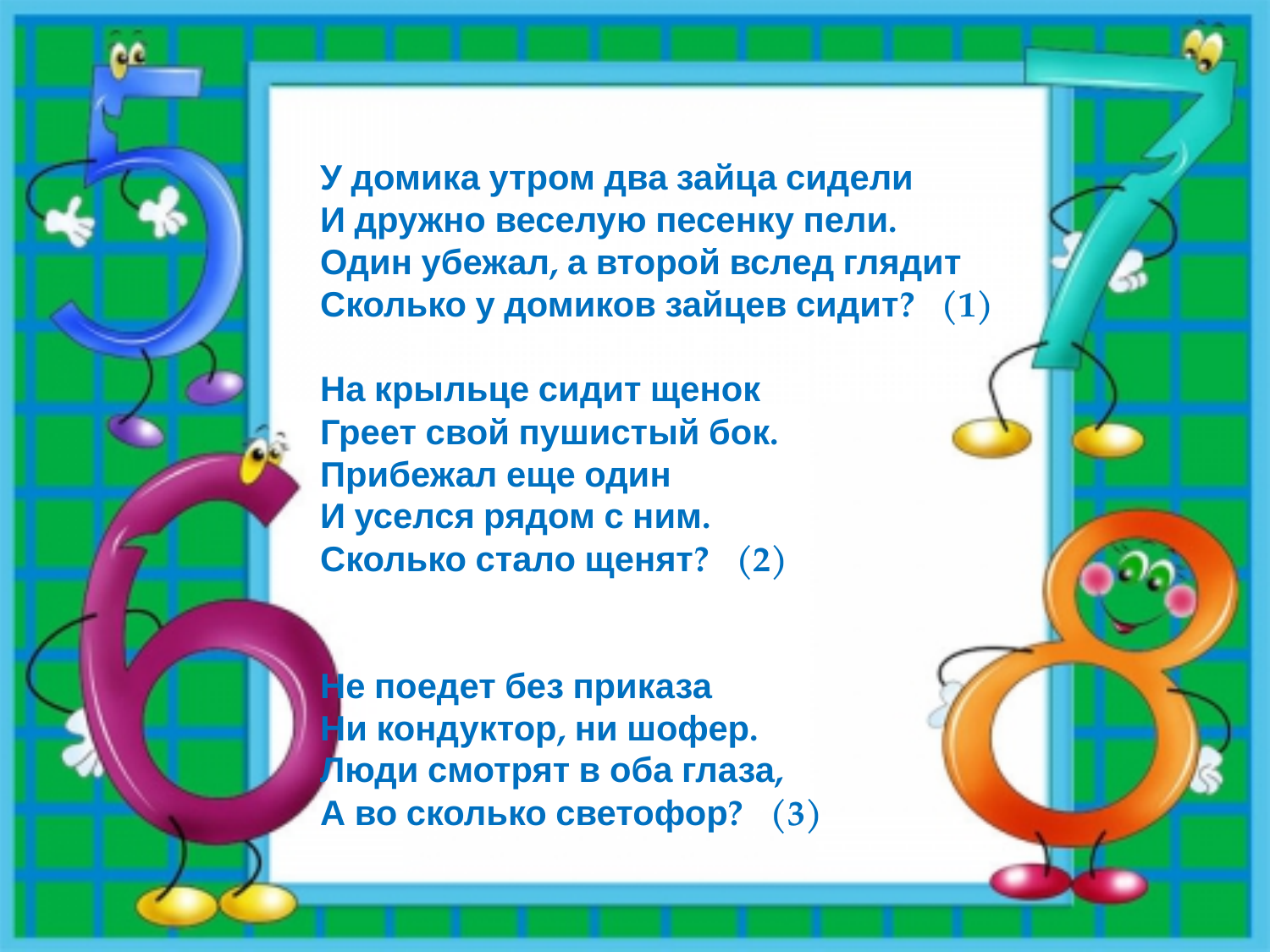

У домика утром два зайца сидели
И дружно веселую песенку пели.
Один убежал, а второй вслед глядит
Сколько у домиков зайцев сидит?   (1)

На крыльце сидит щенок
Греет свой пушистый бок.
Прибежал еще один
И уселся рядом с ним.
Сколько стало щенят?   (2)

Не поедет без приказа
Ни кондуктор, ни шофер.
Люди смотрят в оба глаза,
А во сколько светофор?   (3)